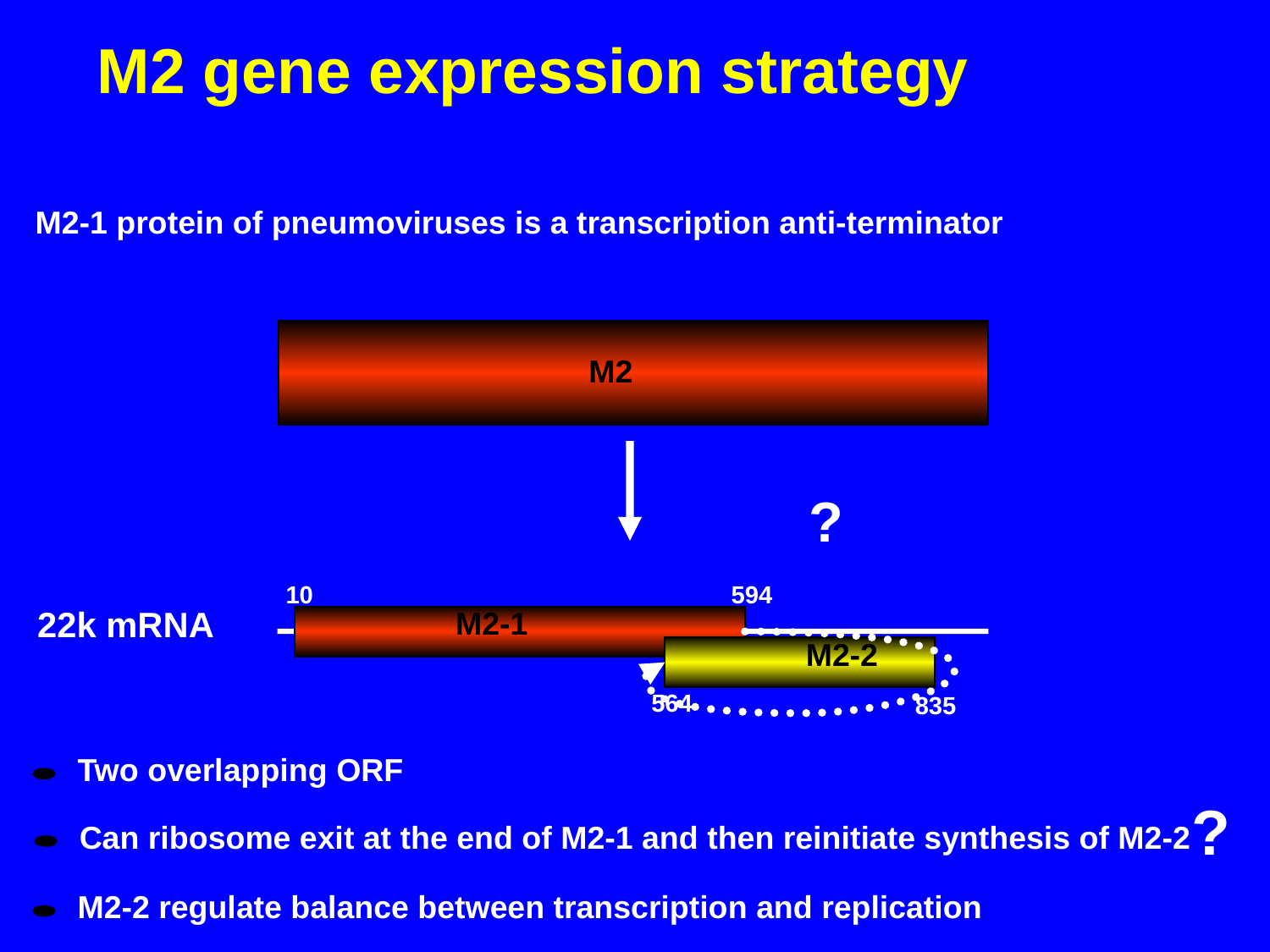

M2 gene expression strategy
M2-1 protein of pneumoviruses is a transcription anti-terminator

M2

?
10
594
22k mRNA
M2-1

M2-2

564
835
Two overlapping ORF

?
Can ribosome exit at the end of M2-1 and then reinitiate synthesis of M2-2

M2-2 regulate balance between transcription and replication